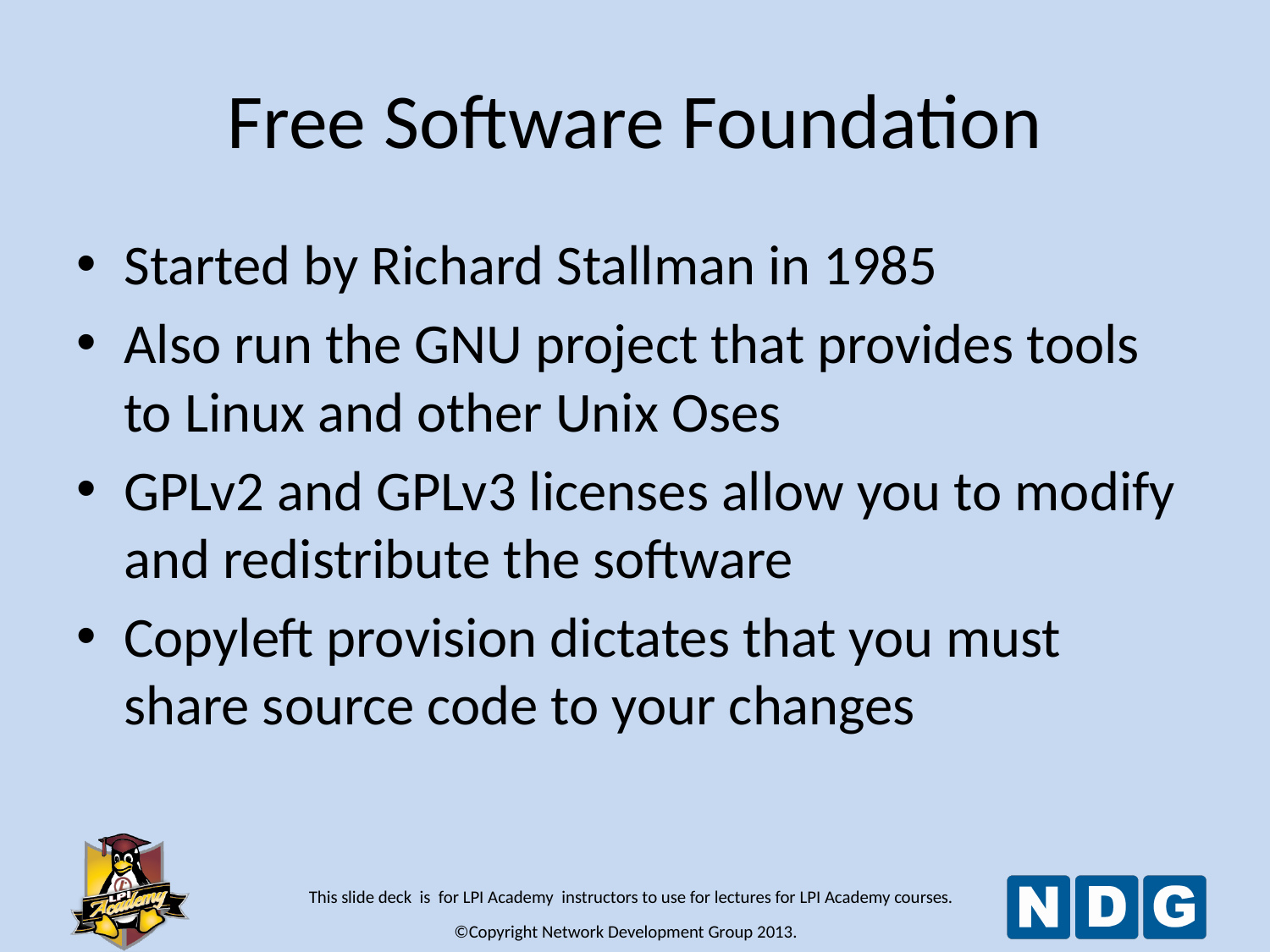

# Free Software Foundation
Started by Richard Stallman in 1985
Also run the GNU project that provides tools to Linux and other Unix Oses
GPLv2 and GPLv3 licenses allow you to modify and redistribute the software
Copyleft provision dictates that you must share source code to your changes